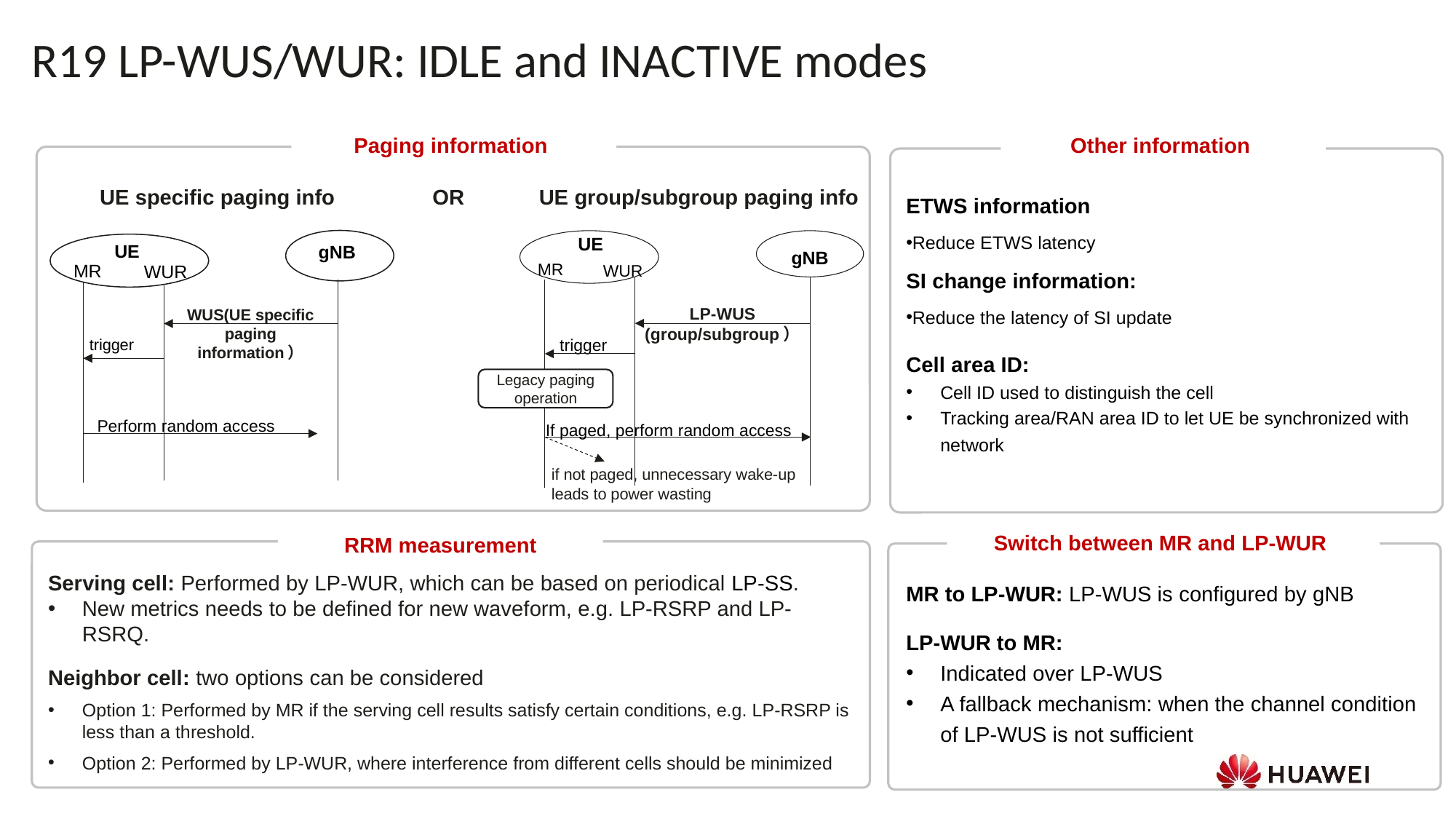

R19 LP-WUS/WUR: IDLE and INACTIVE modes
Paging information
Other information

UE specific paging info
UE group/subgroup paging info
OR
ETWS information
Reduce ETWS latency
SI change information:
Reduce the latency of SI update
Cell area ID:
Cell ID used to distinguish the cell
Tracking area/RAN area ID to let UE be synchronized with network

UE
gNB
MR
WUR
WUS(UE specific paging information）
trigger
Perform random access

UE
gNB
MR
WUR
LP-WUS (group/subgroup）
trigger
If paged, perform random access
if not paged, unnecessary wake-up leads to power wasting
Legacy paging operation

Switch between MR and LP-WUR
RRM measurement

Serving cell: Performed by LP-WUR, which can be based on periodical LP-SS.
New metrics needs to be defined for new waveform, e.g. LP-RSRP and LP-RSRQ.
Neighbor cell: two options can be considered
Option 1: Performed by MR if the serving cell results satisfy certain conditions, e.g. LP-RSRP is less than a threshold.
Option 2: Performed by LP-WUR, where interference from different cells should be minimized
MR to LP-WUR: LP-WUS is configured by gNB
LP-WUR to MR:
Indicated over LP-WUS
A fallback mechanism: when the channel condition of LP-WUS is not sufficient